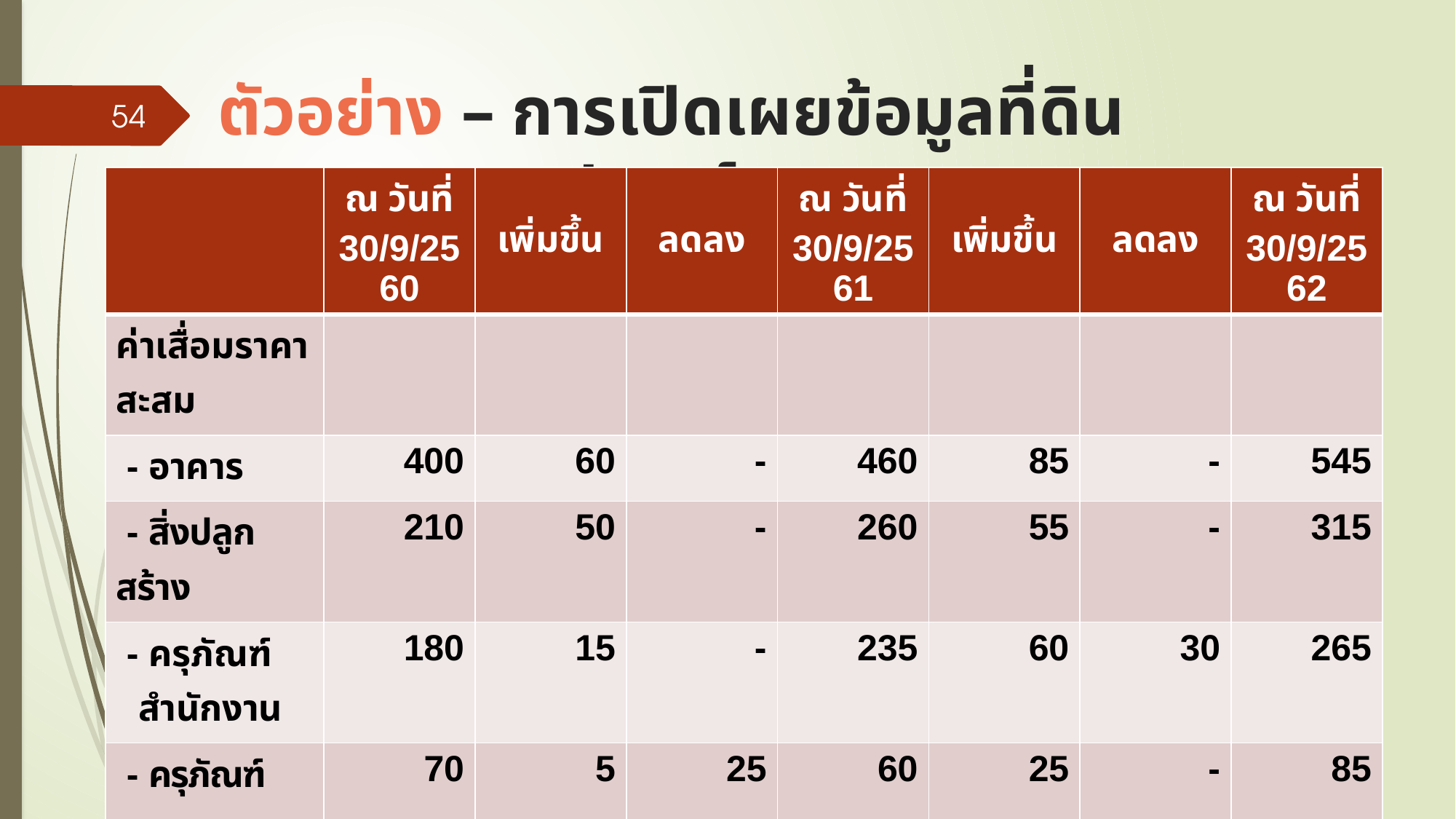

# ตัวอย่าง – การเปิดเผยข้อมูลที่ดิน อาคาร และอุปกรณ์
54
|  | ณ วันที่ 30/9/2560 | เพิ่มขึ้น | ลดลง | ณ วันที่ 30/9/2561 | เพิ่มขึ้น | ลดลง | ณ วันที่ 30/9/2562 |
| --- | --- | --- | --- | --- | --- | --- | --- |
| ค่าเสื่อมราคาสะสม |  |  |  |  |  |  |  |
| - อาคาร | 400 | 60 | - | 460 | 85 | - | 545 |
| - สิ่งปลูกสร้าง | 210 | 50 | - | 260 | 55 | - | 315 |
| - ครุภัณฑ์สำนักงาน | 180 | 15 | - | 235 | 60 | 30 | 265 |
| - ครุภัณฑ์ยานพาหนะ | 70 | 5 | 25 | 60 | 25 | - | 85 |
| - ครุภัณฑ์อื่น | 50 | 20 | - | 55 | 10 | 10 | 55 |
| รวมค่าเสื่อมราคาสะสม | 910 | 185 | 25 | 1.070 | 235 | 40 | 1.265 |
| รวมมูลค่าสุทธิตามบัญชี | 1.060 |  |  | 1.090 |  |  | 1.295 |